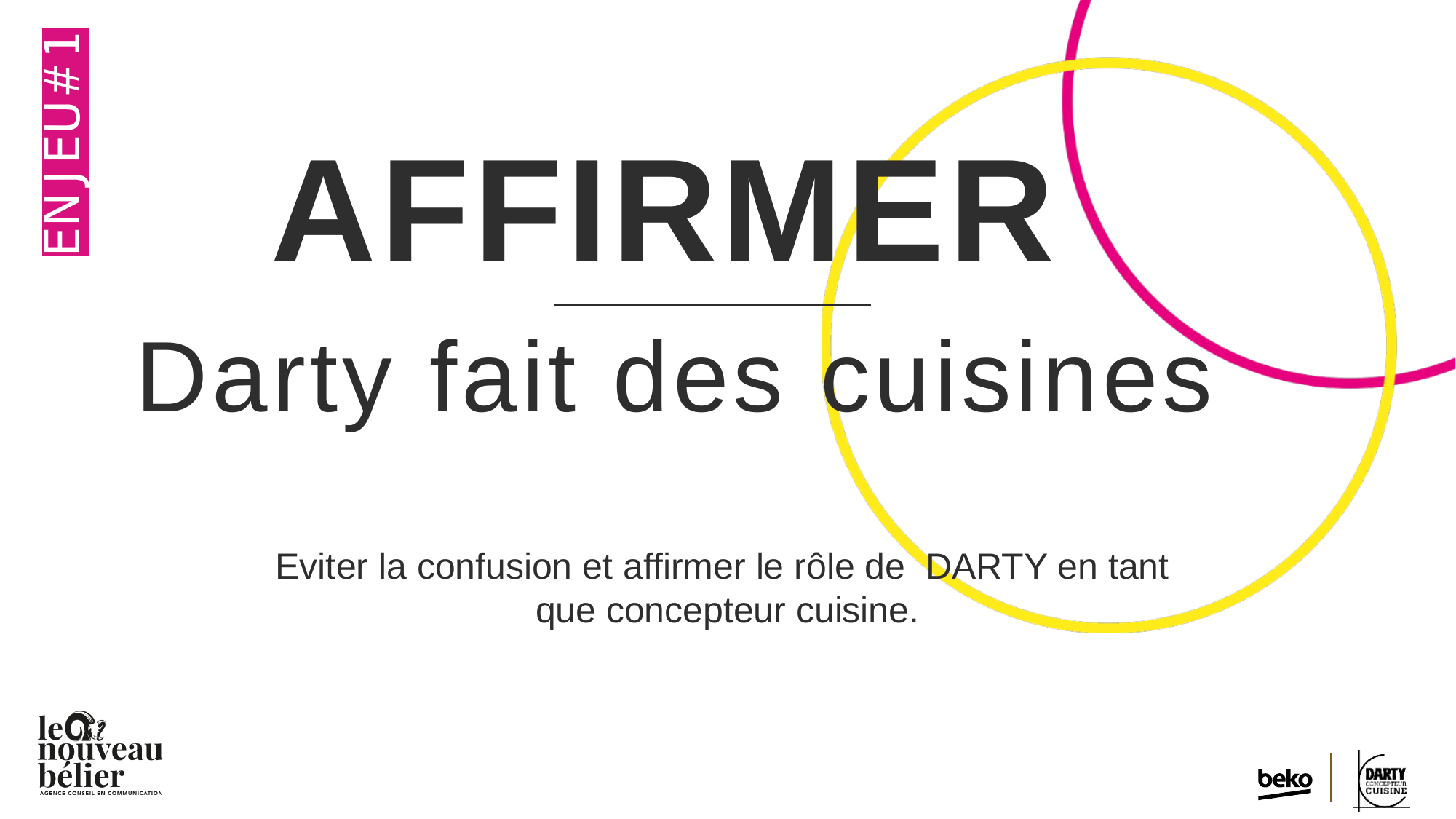

AFFIRMER
ENJEU#1
Darty fait des cuisines
Eviter la confusion et affirmer le rôle de  DARTY en tant
que concepteur cuisine.